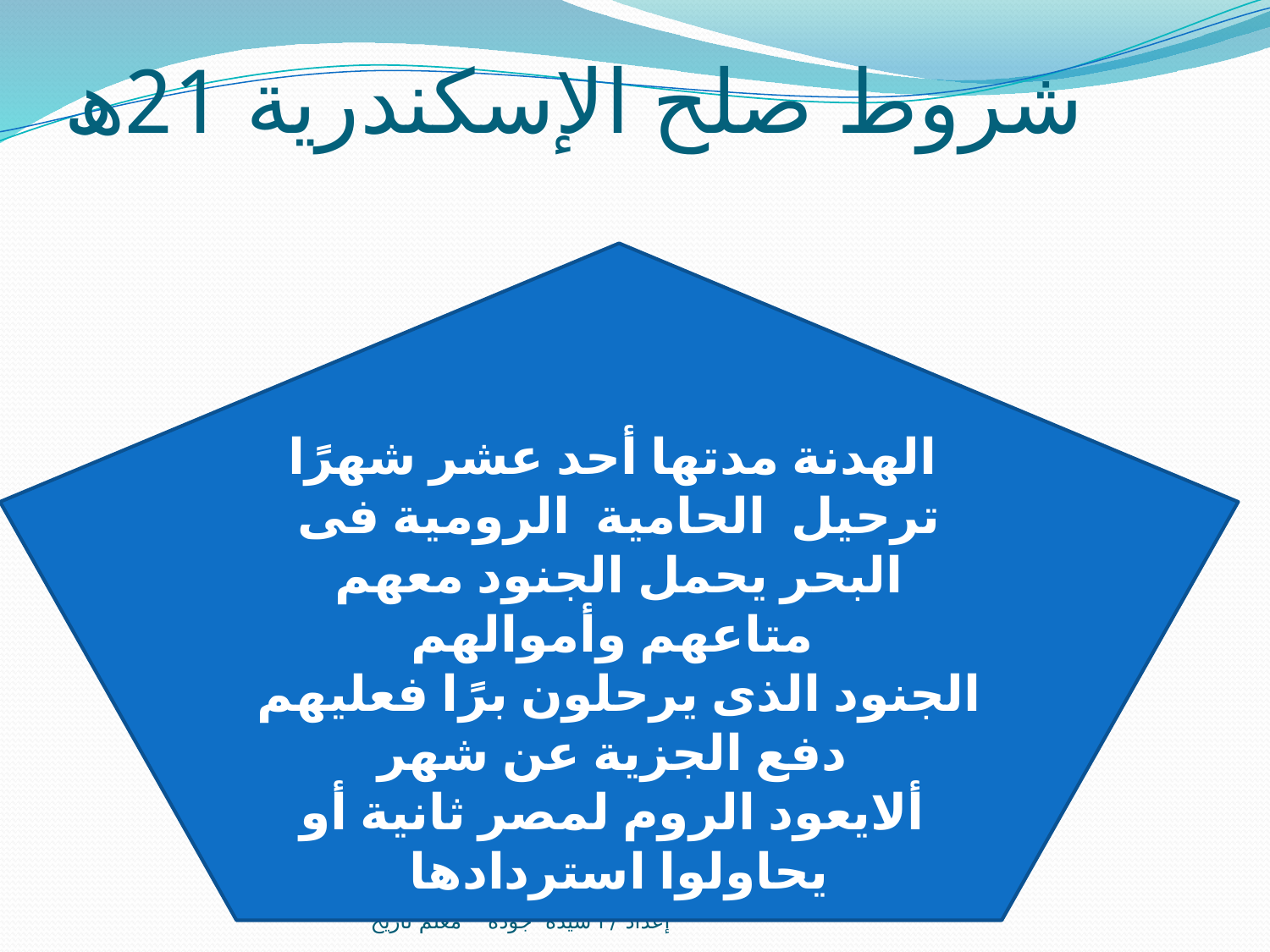

# شروط صلح الإسكندرية 21ھ
الهدنة مدتها أحد عشر شهرًا
ترحيل  الحامية  الرومية فى البحر يحمل الجنود معهم متاعهم وأموالهم
الجنود الذى يرحلون برًا فعليهم دفع الجزية عن شهر
ألايعود الروم لمصر ثانية أو
يحاولوا استردادها
إعداد / أ سيدة  جودة    معلم تاريخ